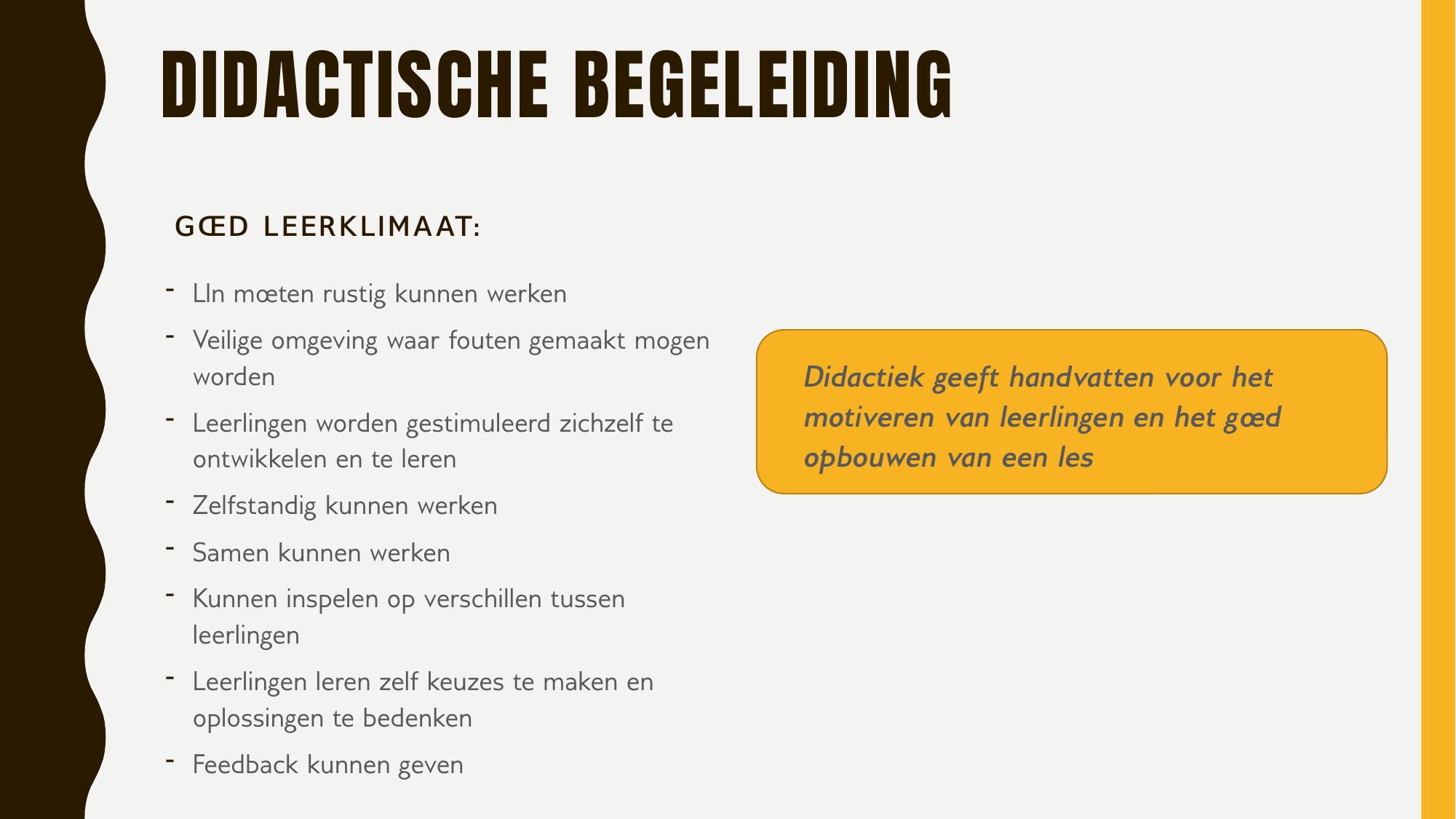

# Didactische begeleiding
Goed leerklimaat:
Lln moeten rustig kunnen werken
Veilige omgeving waar fouten gemaakt mogen worden
Leerlingen worden gestimuleerd zichzelf te ontwikkelen en te leren
Zelfstandig kunnen werken
Samen kunnen werken
Kunnen inspelen op verschillen tussen leerlingen
Leerlingen leren zelf keuzes te maken en oplossingen te bedenken
Feedback kunnen geven

Didactiek geeft handvatten voor het motiveren van leerlingen en het goed opbouwen van een les